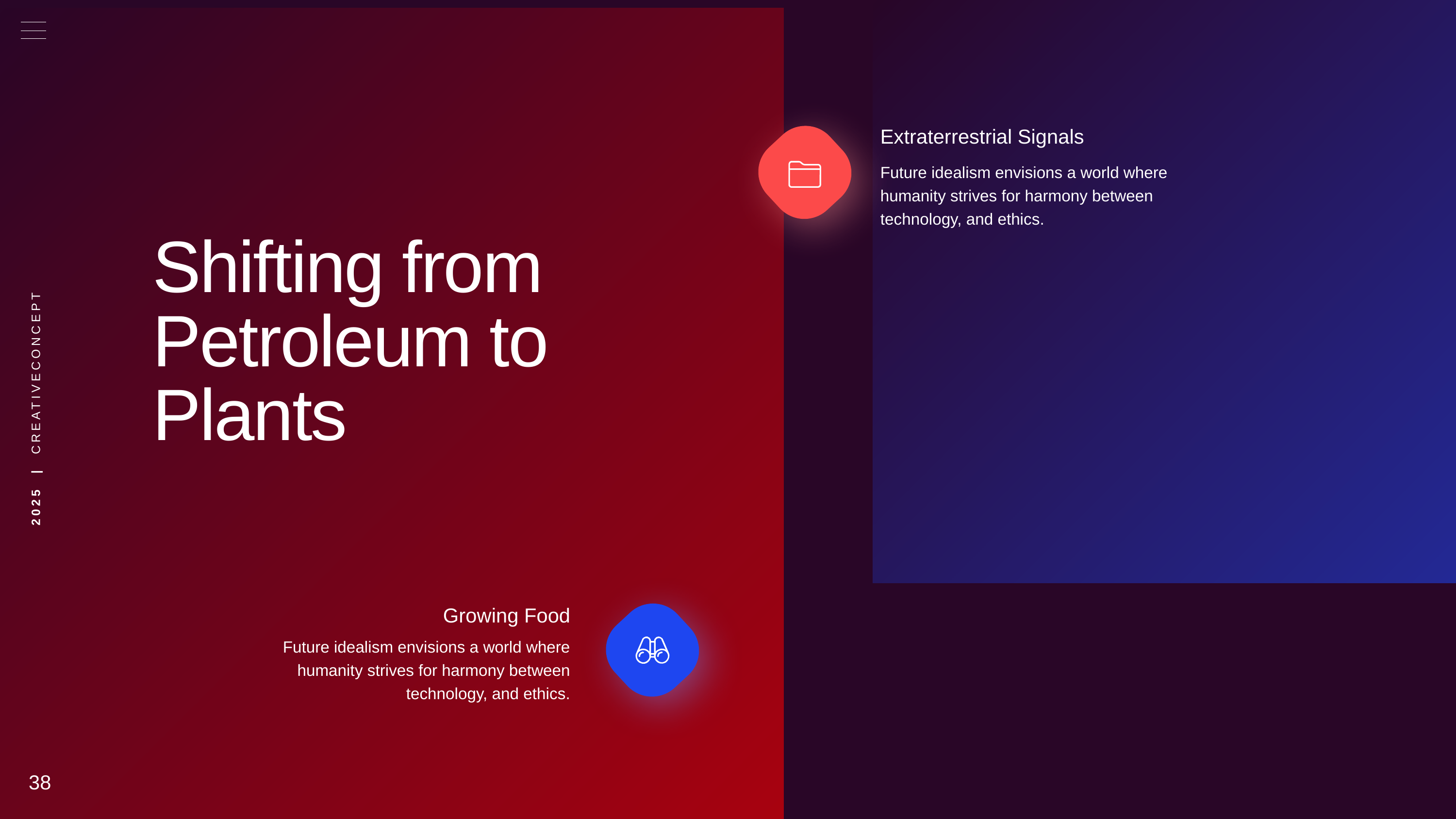

Extraterrestrial Signals

Future idealism envisions a world where humanity strives for harmony between technology, and ethics.

Shifting from Petroleum to Plants

Growing Food
Future idealism envisions a world where humanity strives for harmony between technology, and ethics.